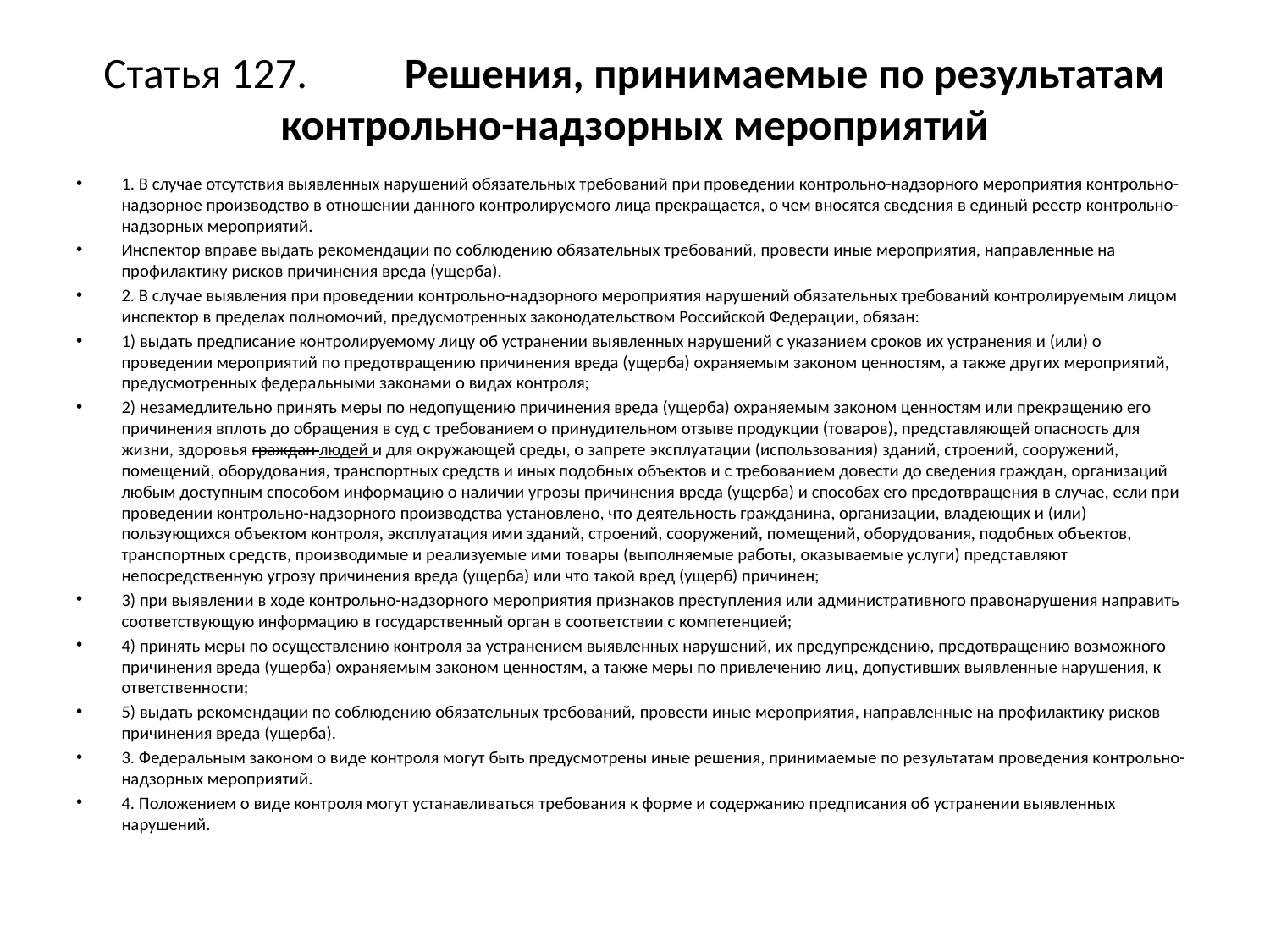

# Статья 127.	Решения, принимаемые по результатам контрольно-надзорных мероприятий
1. В случае отсутствия выявленных нарушений обязательных требований при проведении контрольно-надзорного мероприятия контрольно-надзорное производство в отношении данного контролируемого лица прекращается, о чем вносятся сведения в единый реестр контрольно-надзорных мероприятий.
Инспектор вправе выдать рекомендации по соблюдению обязательных требований, провести иные мероприятия, направленные на профилактику рисков причинения вреда (ущерба).
2. В случае выявления при проведении контрольно-надзорного мероприятия нарушений обязательных требований контролируемым лицом инспектор в пределах полномочий, предусмотренных законодательством Российской Федерации, обязан:
1) выдать предписание контролируемому лицу об устранении выявленных нарушений с указанием сроков их устранения и (или) о проведении мероприятий по предотвращению причинения вреда (ущерба) охраняемым законом ценностям, а также других мероприятий, предусмотренных федеральными законами о видах контроля;
2) незамедлительно принять меры по недопущению причинения вреда (ущерба) охраняемым законом ценностям или прекращению его причинения вплоть до обращения в суд с требованием о принудительном отзыве продукции (товаров), представляющей опасность для жизни, здоровья граждан людей и для окружающей среды, о запрете эксплуатации (использования) зданий, строений, сооружений, помещений, оборудования, транспортных средств и иных подобных объектов и с требованием довести до сведения граждан, организаций любым доступным способом информацию о наличии угрозы причинения вреда (ущерба) и способах его предотвращения в случае, если при проведении контрольно-надзорного производства установлено, что деятельность гражданина, организации, владеющих и (или) пользующихся объектом контроля, эксплуатация ими зданий, строений, сооружений, помещений, оборудования, подобных объектов, транспортных средств, производимые и реализуемые ими товары (выполняемые работы, оказываемые услуги) представляют непосредственную угрозу причинения вреда (ущерба) или что такой вред (ущерб) причинен;
3) при выявлении в ходе контрольно-надзорного мероприятия признаков преступления или административного правонарушения направить соответствующую информацию в государственный орган в соответствии с компетенцией;
4) принять меры по осуществлению контроля за устранением выявленных нарушений, их предупреждению, предотвращению возможного причинения вреда (ущерба) охраняемым законом ценностям, а также меры по привлечению лиц, допустивших выявленные нарушения, к ответственности;
5) выдать рекомендации по соблюдению обязательных требований, провести иные мероприятия, направленные на профилактику рисков причинения вреда (ущерба).
3. Федеральным законом о виде контроля могут быть предусмотрены иные решения, принимаемые по результатам проведения контрольно-надзорных мероприятий.
4. Положением о виде контроля могут устанавливаться требования к форме и содержанию предписания об устранении выявленных нарушений.